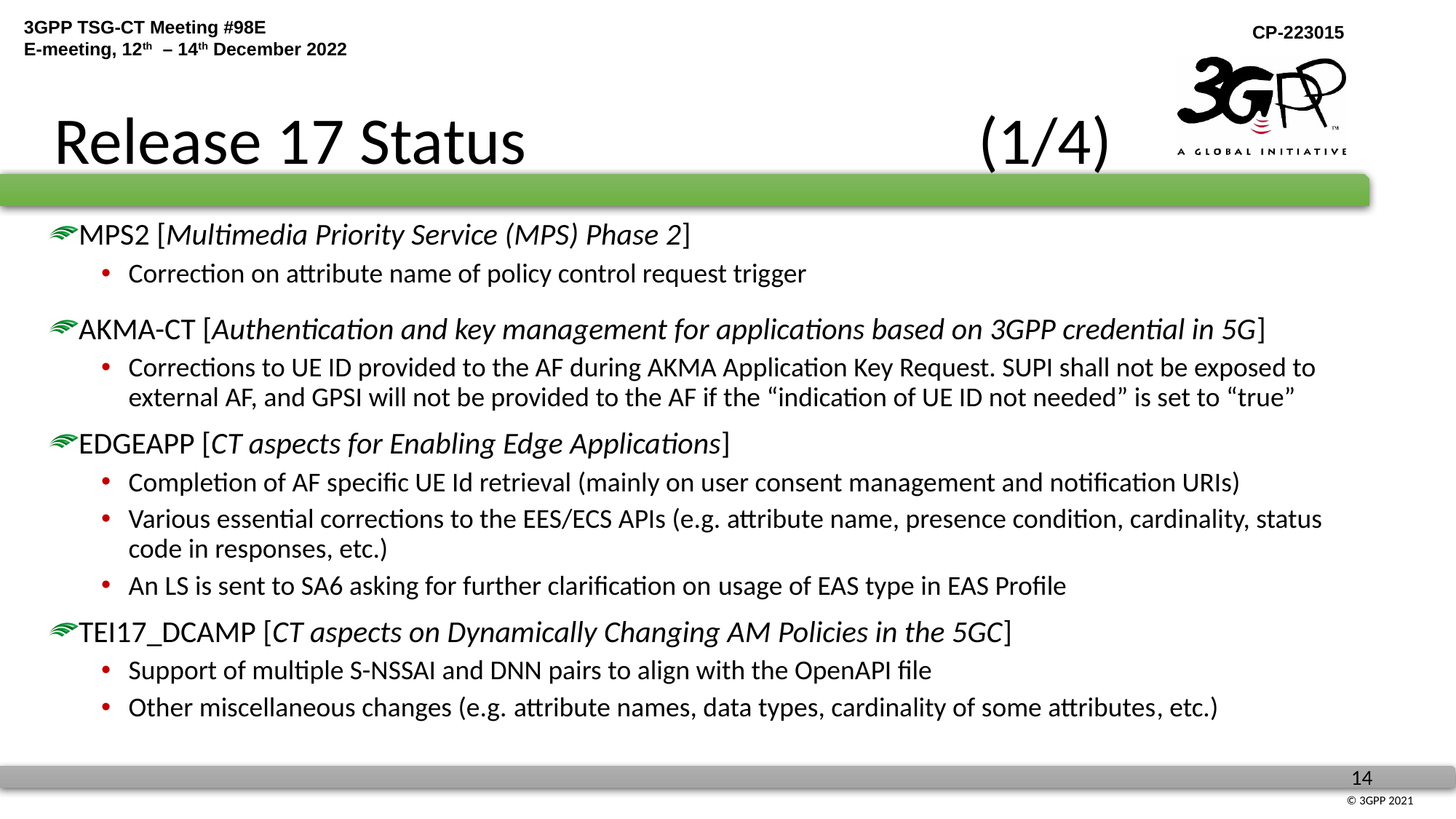

# Release 17 Status                              (1/4)
MPS2 [Multimedia Priority Service (MPS) Phase 2]
Correction on attribute name of policy control request trigger
AKMA-CT [Authentication and key management for applications based on 3GPP credential in 5G]
Corrections to UE ID provided to the AF during AKMA Application Key Request. SUPI shall not be exposed to external AF, and GPSI will not be provided to the AF if the “indication of UE ID not needed” is set to “true”
EDGEAPP [CT aspects for Enabling Edge Applications]
Completion of AF specific UE Id retrieval (mainly on user consent management and notification URIs)
Various essential corrections to the EES/ECS APIs (e.g. attribute name, presence condition, cardinality, status code in responses, etc.)
An LS is sent to SA6 asking for further clarification on usage of EAS type in EAS Profile
TEI17_DCAMP [CT aspects on Dynamically Changing AM Policies in the 5GC]
Support of multiple S-NSSAI and DNN pairs to align with the OpenAPI file
Other miscellaneous changes (e.g. attribute names, data types, cardinality of some attributes, etc.)